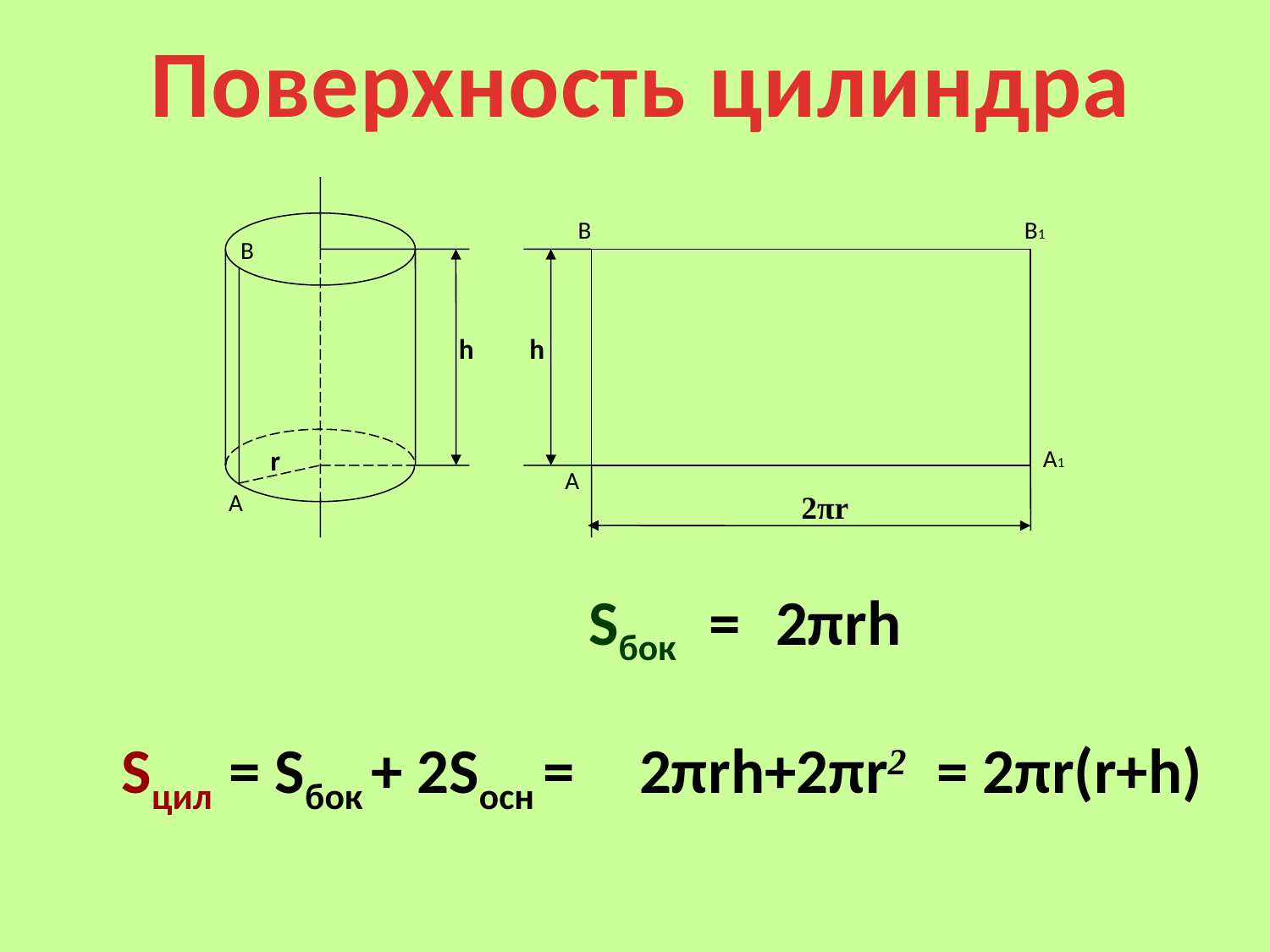

# Поверхность цилиндра

B
B1

B

h
h

r
A1
A

A
 2πr

Sбок    =
2πrh
Sцил  = Sбок + 2Sосн =
2πrh+2πr2
= 2πr(r+h)